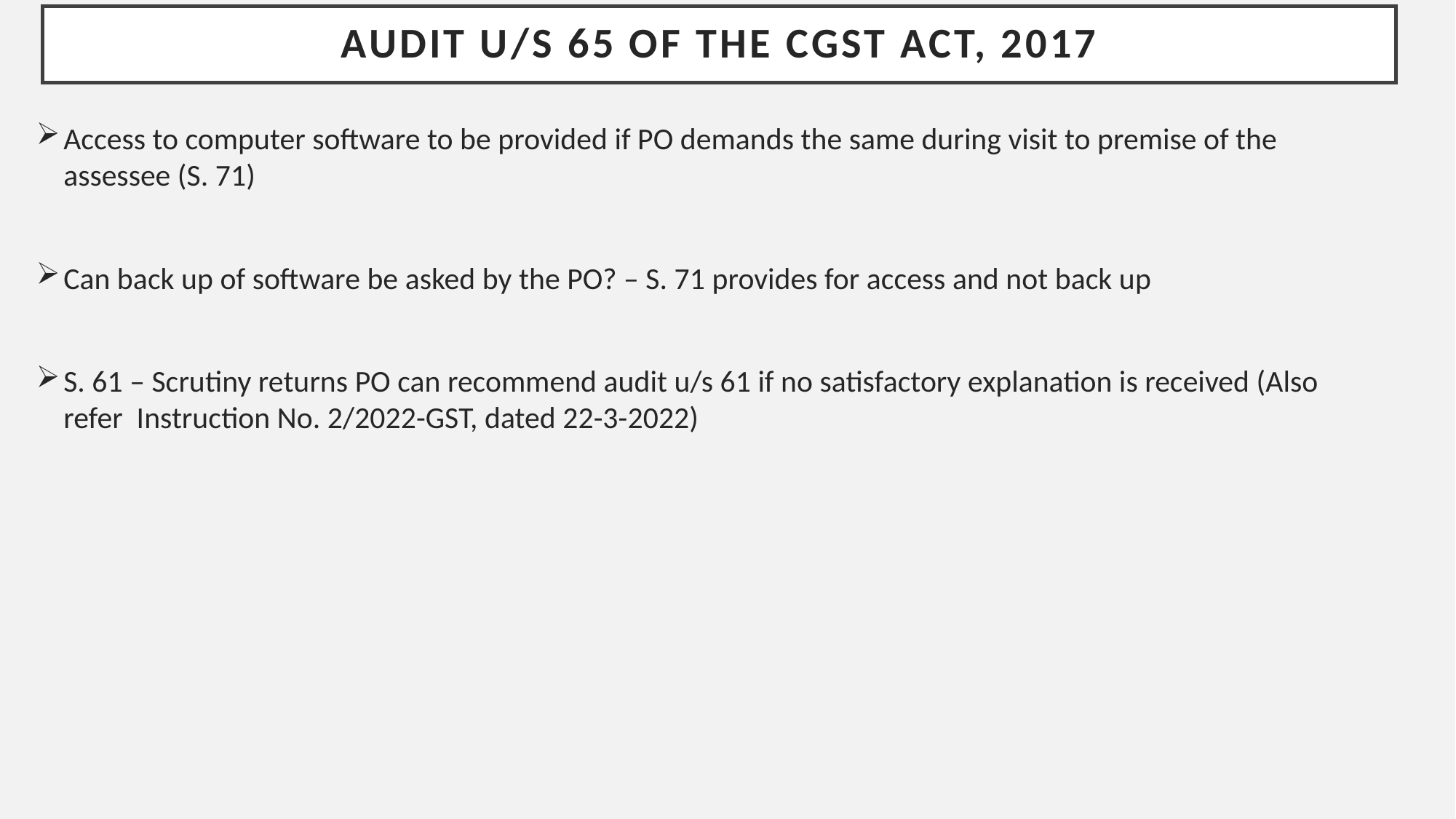

# audit u/s 65 of the CGST Act, 2017
Access to computer software to be provided if PO demands the same during visit to premise of the assessee (S. 71)

Can back up of software be asked by the PO? – S. 71 provides for access and not back up

S. 61 – Scrutiny returns PO can recommend audit u/s 61 if no satisfactory explanation is received (Also refer  Instruction No. 2/2022-GST, dated 22-3-2022)